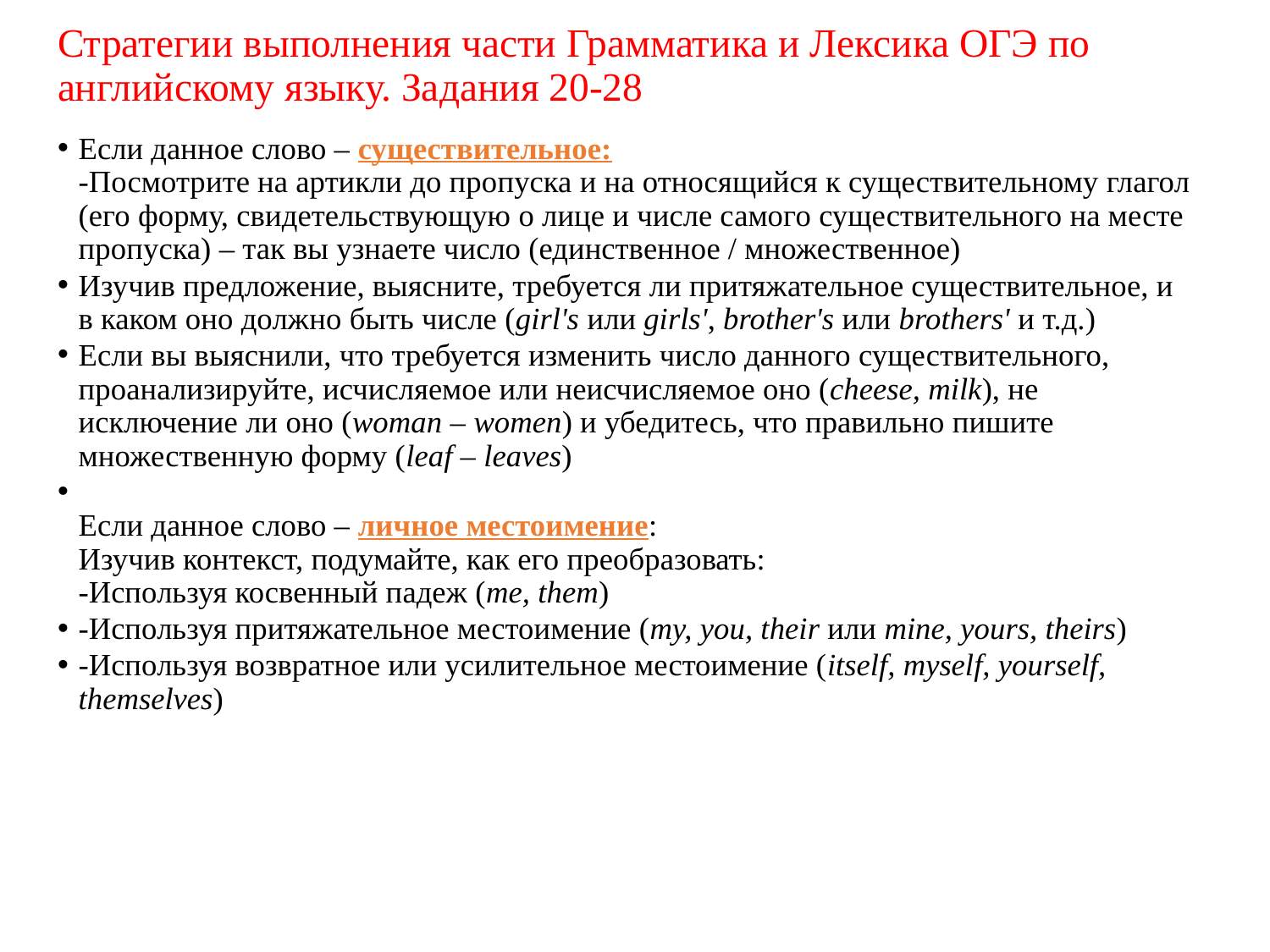

# Стратегии выполнения части Грамматика и Лексика ОГЭ по английскому языку. Задания 20-28
Если данное слово – существительное:
-Посмотрите на артикли до пропуска и на относящийся к существительному глагол (его форму, свидетельствующую о лице и числе самого существительного на месте пропуска) – так вы узнаете число (единственное / множественное)
Изучив предложение, выясните, требуется ли притяжательное существительное, и в каком оно должно быть числе (girl's или girls', brother's или brothers' и т.д.)
Если вы выяснили, что требуется изменить число данного существительного, проанализируйте, исчисляемое или неисчисляемое оно (cheese, milk), не исключение ли оно (woman – women) и убедитесь, что правильно пишите множественную форму (leaf – leaves)
Если данное слово – личное местоимение:
Изучив контекст, подумайте, как его преобразовать:
-Используя косвенный падеж (me, them)
-Используя притяжательное местоимение (my, you, their или mine, yours, theirs)
-Используя возвратное или усилительное местоимение (itself, myself, yourself, themselves)